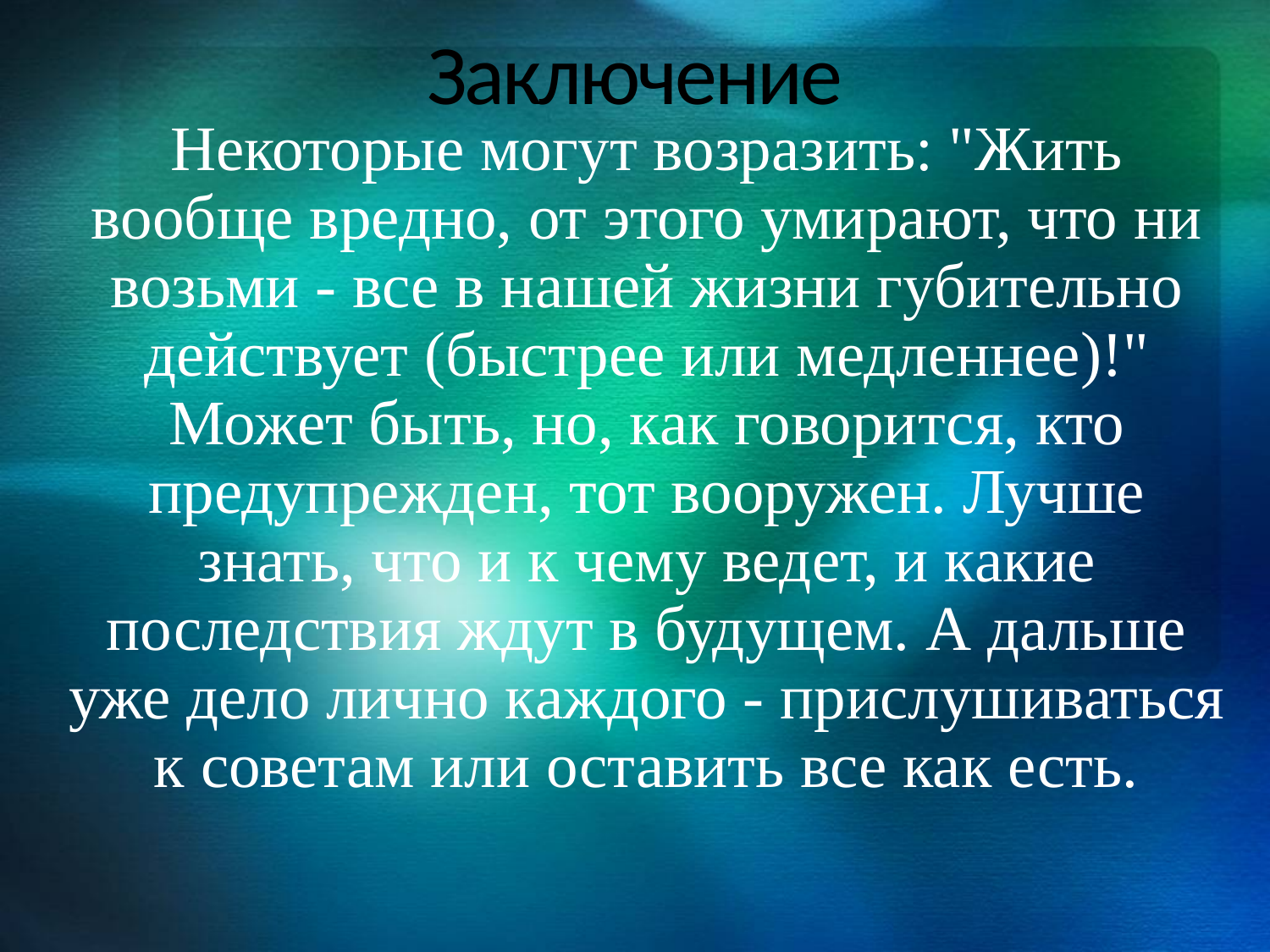

# Заключение
Некоторые могут возразить: "Жить вообще вредно, от этого умирают, что ни возьми - все в нашей жизни губительно действует (быстрее или медленнее)!" Может быть, но, как говорится, кто предупрежден, тот вооружен. Лучше знать, что и к чему ведет, и какие последствия ждут в будущем. А дальше уже дело лично каждого - прислушиваться к советам или оставить все как есть.